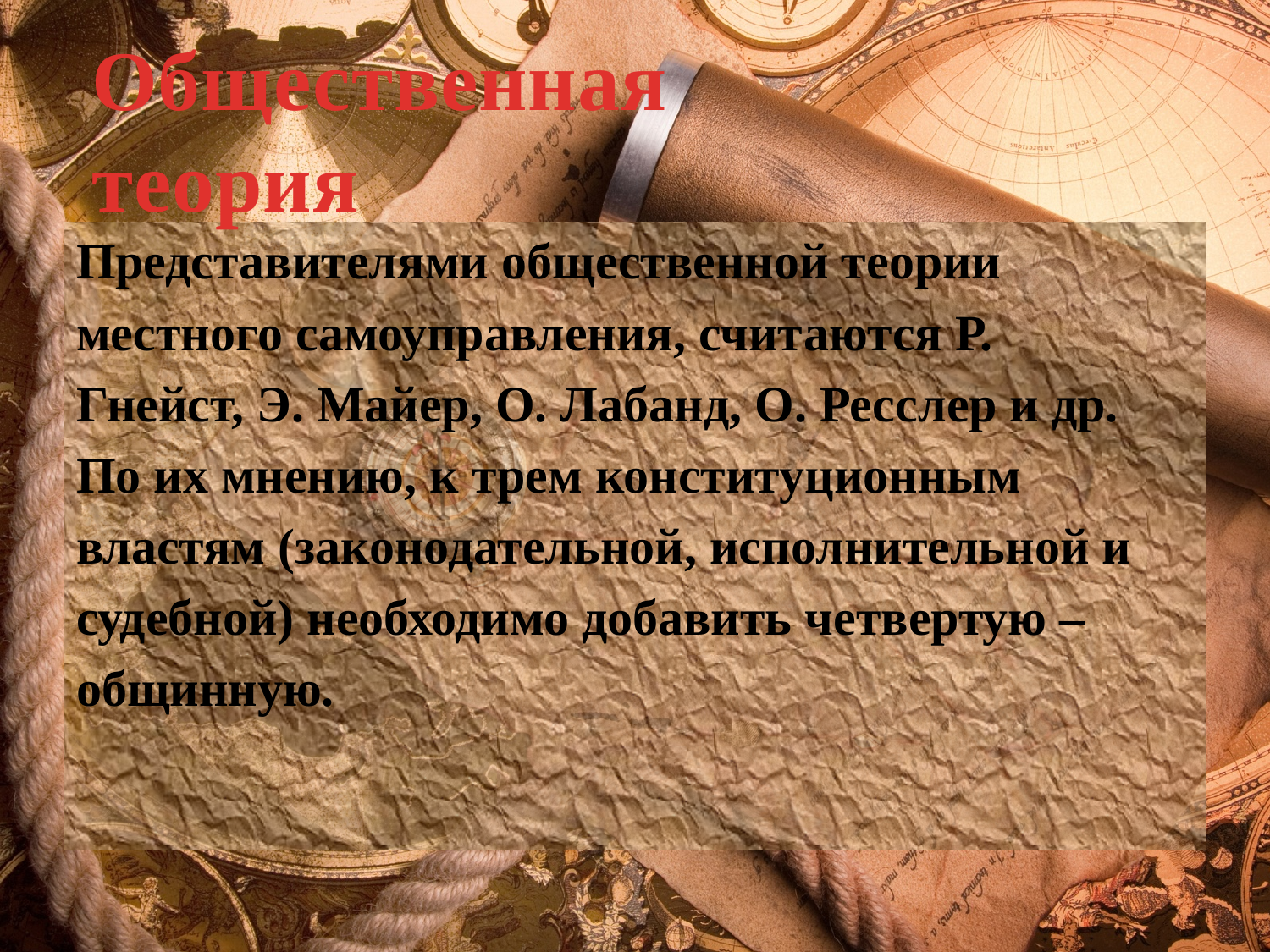

Общественная теория
Представителями общественной теории
местного самоуправления, считаются Р.
Гнейст, Э. Майер, О. Лабанд, О. Ресслер и др.
По их мнению, к трем конституционным
властям (законодательной, исполнительной и
судебной) необходимо добавить четвертую –
общинную.